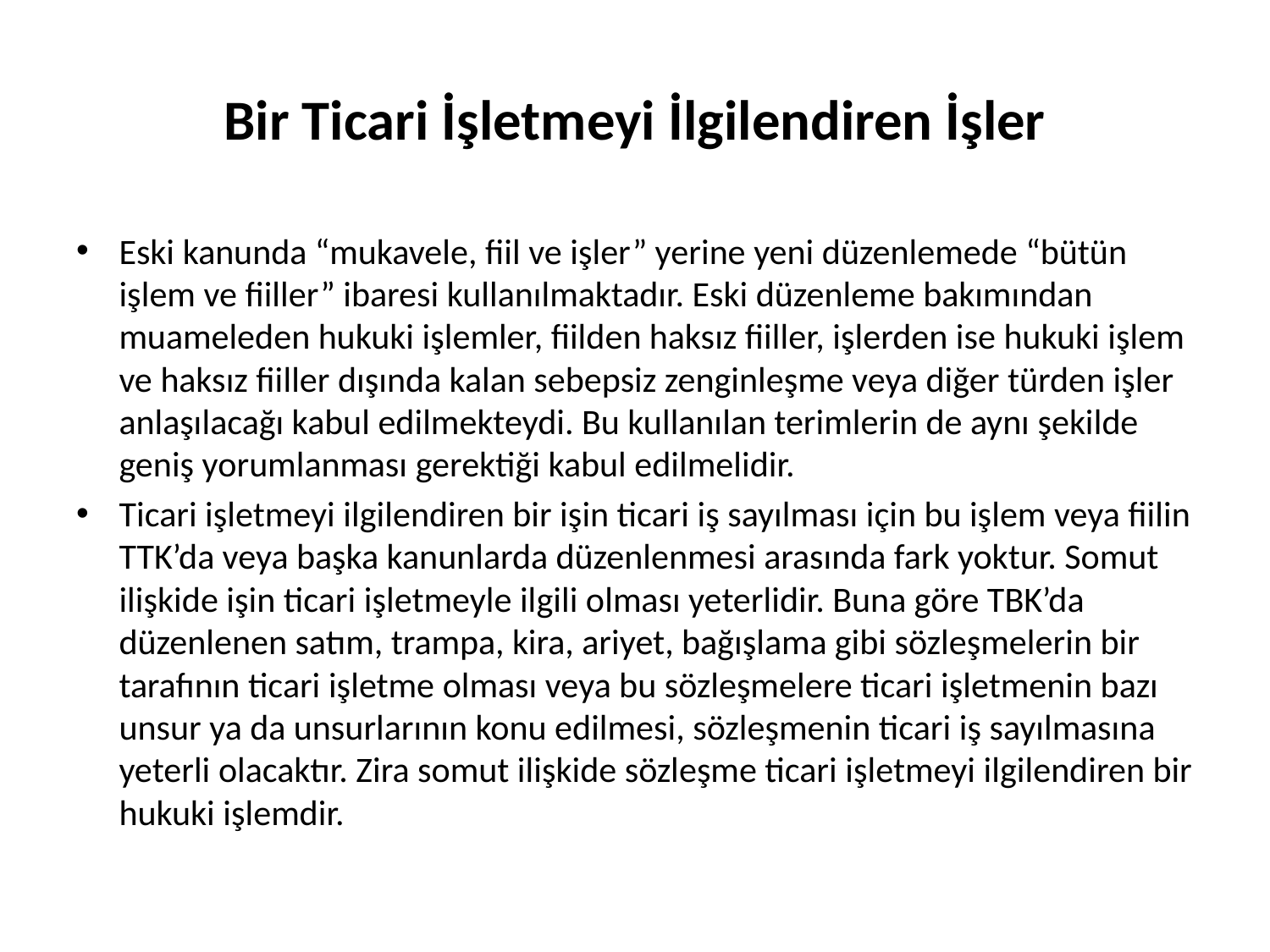

# Bir Ticari İşletmeyi İlgilendiren İşler
Eski kanunda “mukavele, fiil ve işler” yerine yeni düzenlemede “bütün işlem ve fiiller” ibaresi kullanılmaktadır. Eski düzenleme bakımından muameleden hukuki işlemler, fiilden haksız fiiller, işlerden ise hukuki işlem ve haksız fiiller dışında kalan sebepsiz zenginleşme veya diğer türden işler anlaşılacağı kabul edilmekteydi. Bu kullanılan terimlerin de aynı şekilde geniş yorumlanması gerektiği kabul edilmelidir.
Ticari işletmeyi ilgilendiren bir işin ticari iş sayılması için bu işlem veya fiilin TTK’da veya başka kanunlarda düzenlenmesi arasında fark yoktur. Somut ilişkide işin ticari işletmeyle ilgili olması yeterlidir. Buna göre TBK’da düzenlenen satım, trampa, kira, ariyet, bağışlama gibi sözleşmelerin bir tarafının ticari işletme olması veya bu sözleşmelere ticari işletmenin bazı unsur ya da unsurlarının konu edilmesi, sözleşmenin ticari iş sayılmasına yeterli olacaktır. Zira somut ilişkide sözleşme ticari işletmeyi ilgilendiren bir hukuki işlemdir.